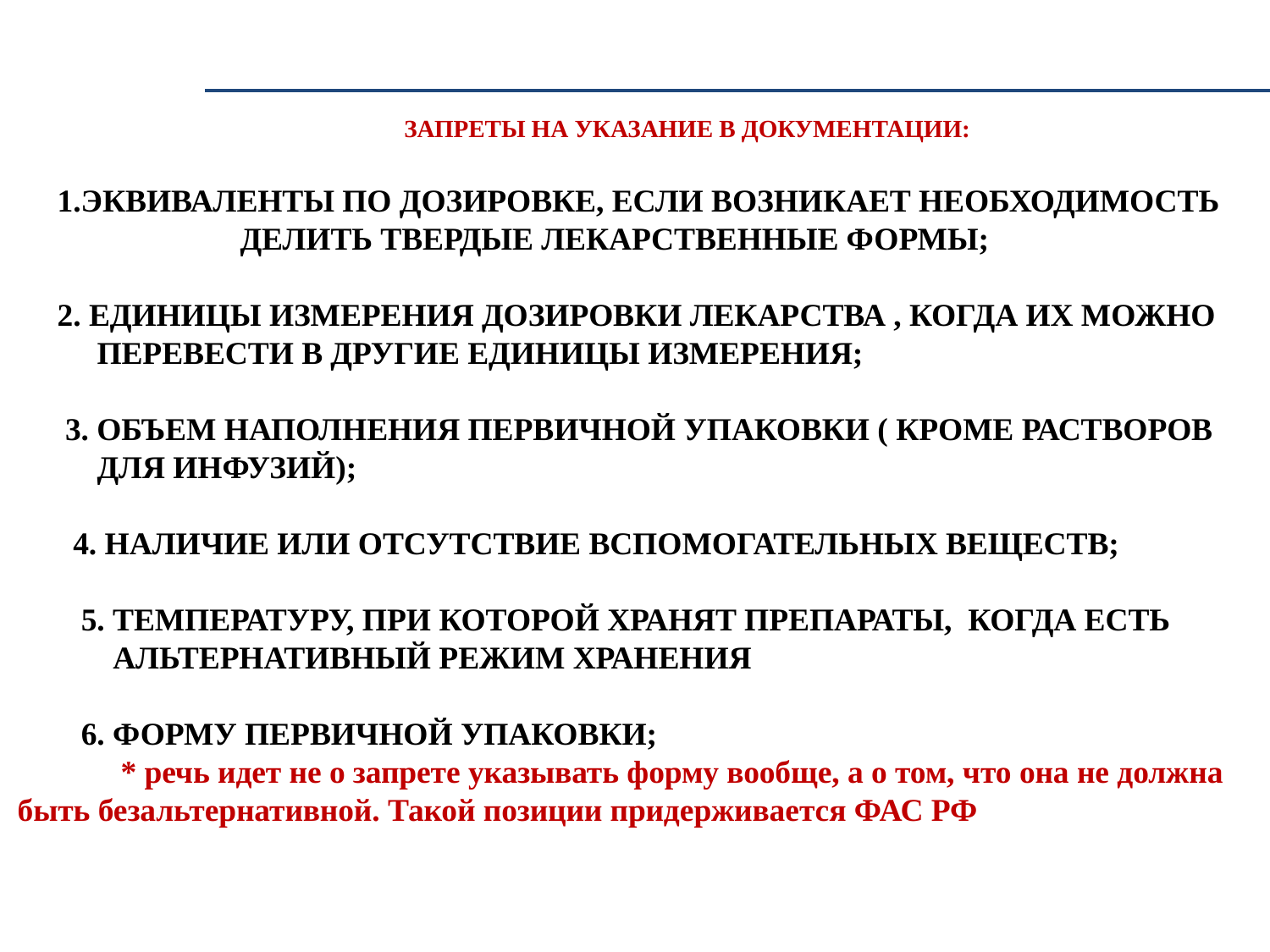

ЗАПРЕТЫ НА УКАЗАНИЕ В ДОКУМЕНТАЦИИ:

     1.ЭКВИВАЛЕНТЫ ПО ДОЗИРОВКЕ, ЕСЛИ ВОЗНИКАЕТ НЕОБХОДИМОСТЬ
                            ДЕЛИТЬ ТВЕРДЫЕ ЛЕКАРСТВЕННЫЕ ФОРМЫ;

     2. ЕДИНИЦЫ ИЗМЕРЕНИЯ ДОЗИРОВКИ ЛЕКАРСТВА , КОГДА ИХ МОЖНО
          ПЕРЕВЕСТИ В ДРУГИЕ ЕДИНИЦЫ ИЗМЕРЕНИЯ;

      3. ОБЪЕМ НАПОЛНЕНИЯ ПЕРВИЧНОЙ УПАКОВКИ ( КРОМЕ РАСТВОРОВ
          ДЛЯ ИНФУЗИЙ);

       4. НАЛИЧИЕ ИЛИ ОТСУТСТВИЕ ВСПОМОГАТЕЛЬНЫХ ВЕЩЕСТВ;

        5. ТЕМПЕРАТУРУ, ПРИ КОТОРОЙ ХРАНЯТ ПРЕПАРАТЫ,  КОГДА ЕСТЬ
            АЛЬТЕРНАТИВНЫЙ РЕЖИМ ХРАНЕНИЯ

        6. ФОРМУ ПЕРВИЧНОЙ УПАКОВКИ;
             * речь идет не о запрете указывать форму вообще, а о том, что она не должна быть безальтернативной. Такой позиции придерживается ФАС РФ